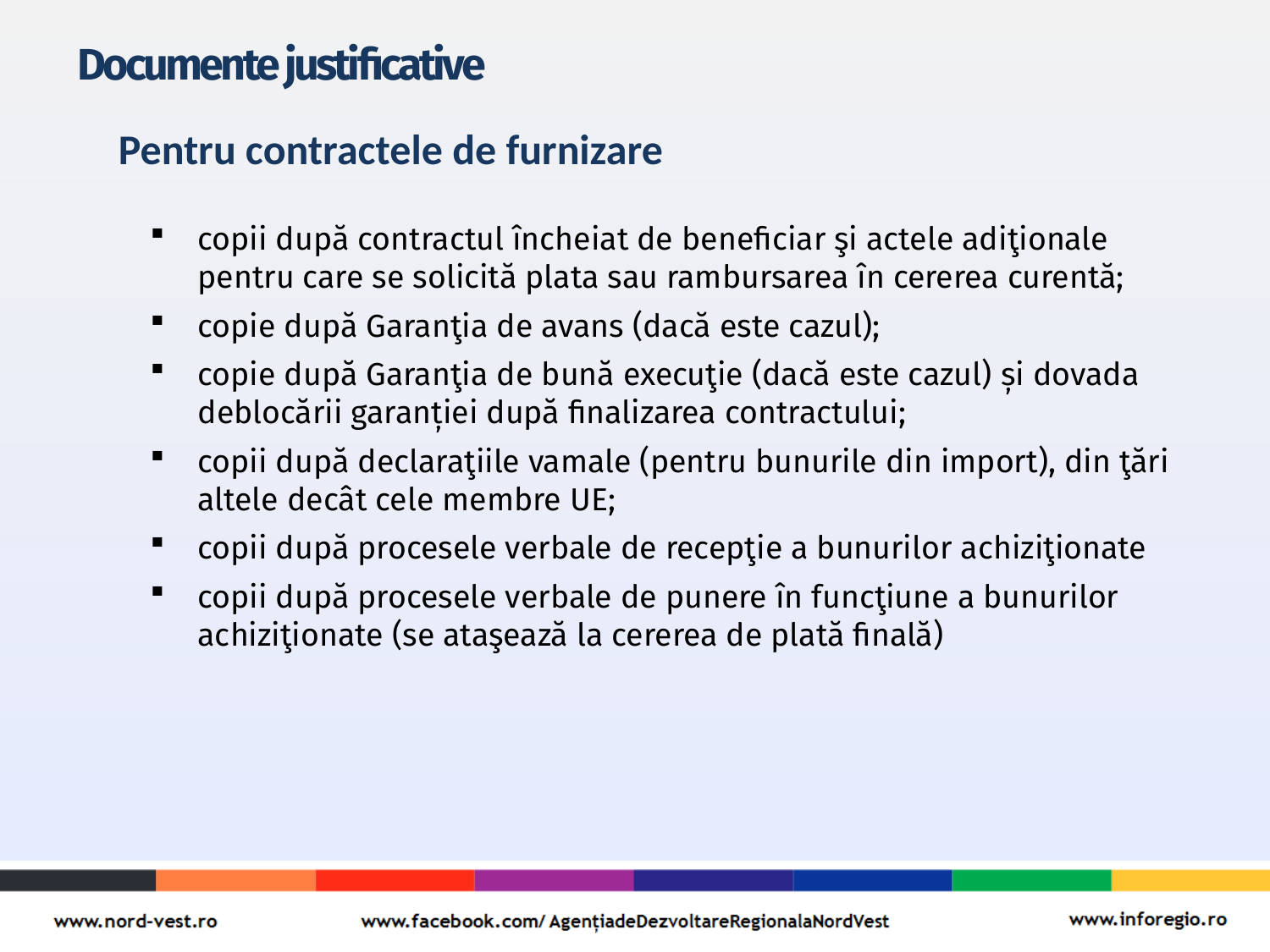

# Documente justificative
Pentru contractele de furnizare
copii după contractul încheiat de beneficiar şi actele adiţionale pentru care se solicită plata sau rambursarea în cererea curentă;
copie după Garanţia de avans (dacă este cazul);
copie după Garanţia de bună execuţie (dacă este cazul) și dovada deblocării garanției după finalizarea contractului;
copii după declaraţiile vamale (pentru bunurile din import), din ţări altele decât cele membre UE;
copii după procesele verbale de recepţie a bunurilor achiziţionate
copii după procesele verbale de punere în funcţiune a bunurilor achiziţionate (se ataşează la cererea de plată finală)